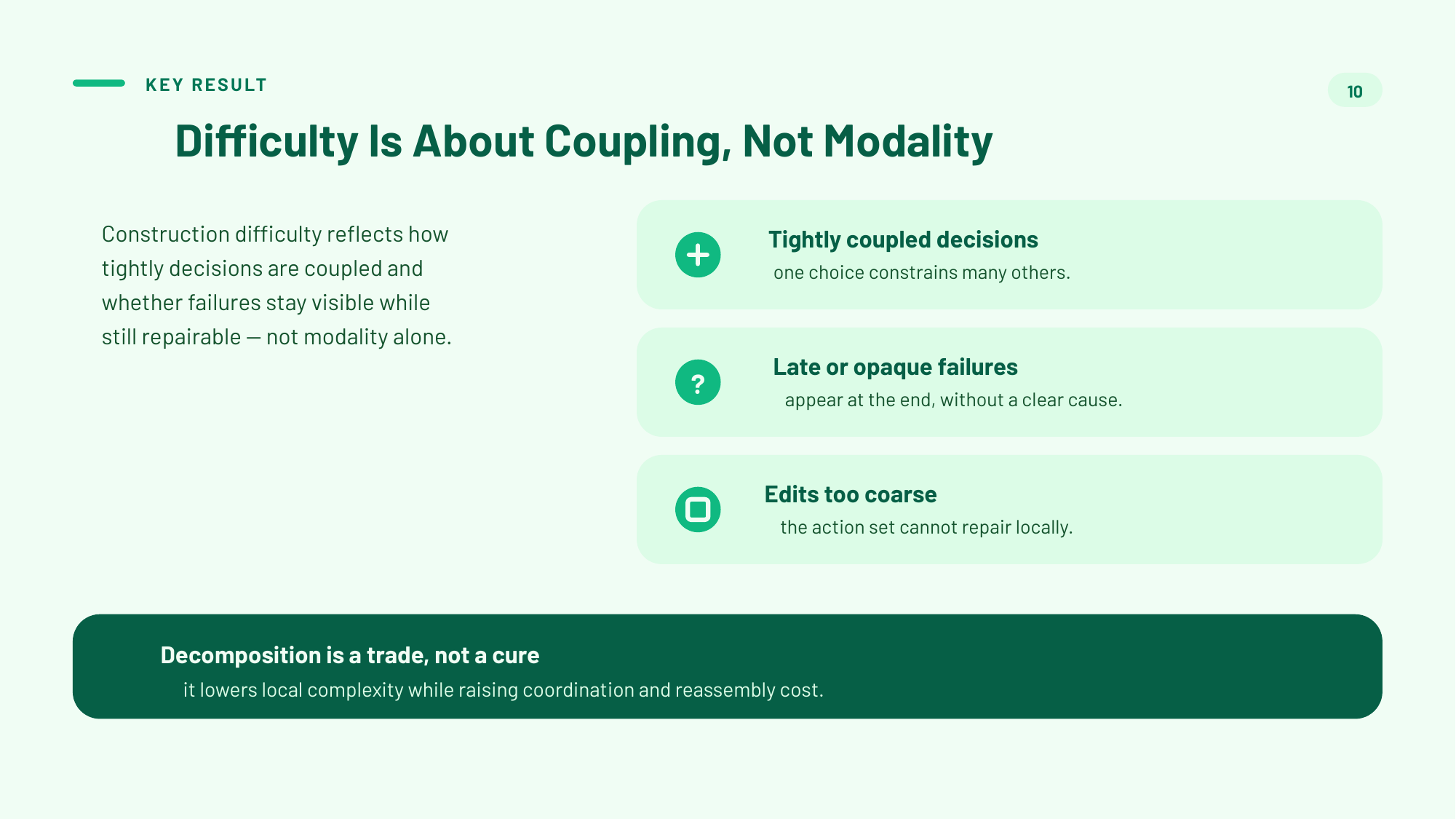

KEY RESULT

10
Difficulty Is About Coupling, Not Modality

Tightly coupled decisions

one choice constrains many others.

Late or opaque failures

?
appear at the end, without a clear cause.

Edits too coarse

the action set cannot repair locally.
Construction difficulty reflects how
tightly decisions are coupled and
whether failures stay visible while
still repairable — not modality alone.

Decomposition is a trade, not a cure
it lowers local complexity while raising coordination and reassembly cost.